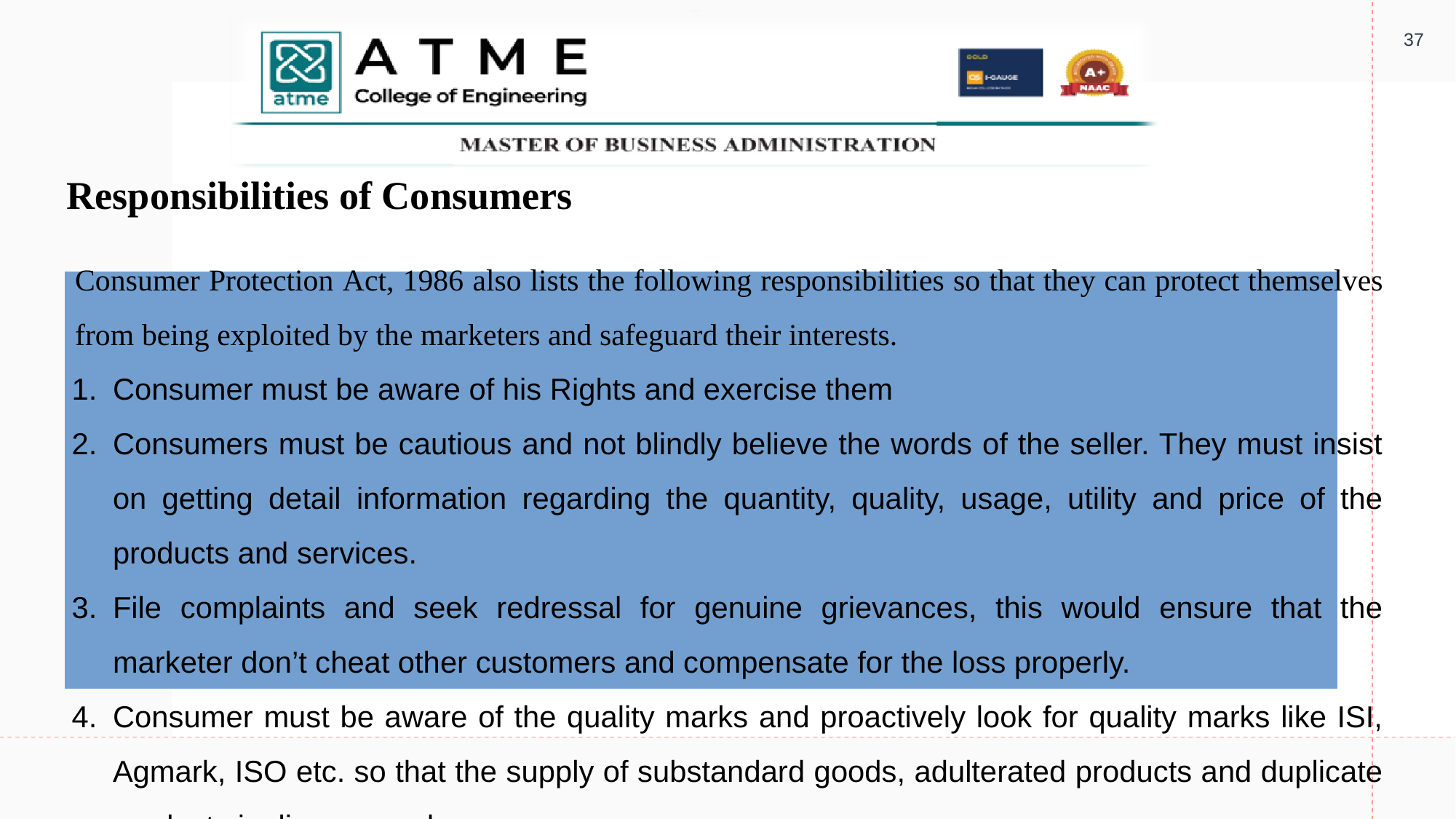

37
# Responsibilities of Consumers
Consumer Protection Act, 1986 also lists the following responsibilities so that they can protect themselves from being exploited by the marketers and safeguard their interests.
Consumer must be aware of his Rights and exercise them
Consumers must be cautious and not blindly believe the words of the seller. They must insist on getting detail information regarding the quantity, quality, usage, utility and price of the products and services.
File complaints and seek redressal for genuine grievances, this would ensure that the marketer don’t cheat other customers and compensate for the loss properly.
Consumer must be aware of the quality marks and proactively look for quality marks like ISI, Agmark, ISO etc. so that the supply of substandard goods, adulterated products and duplicate products is discouraged.